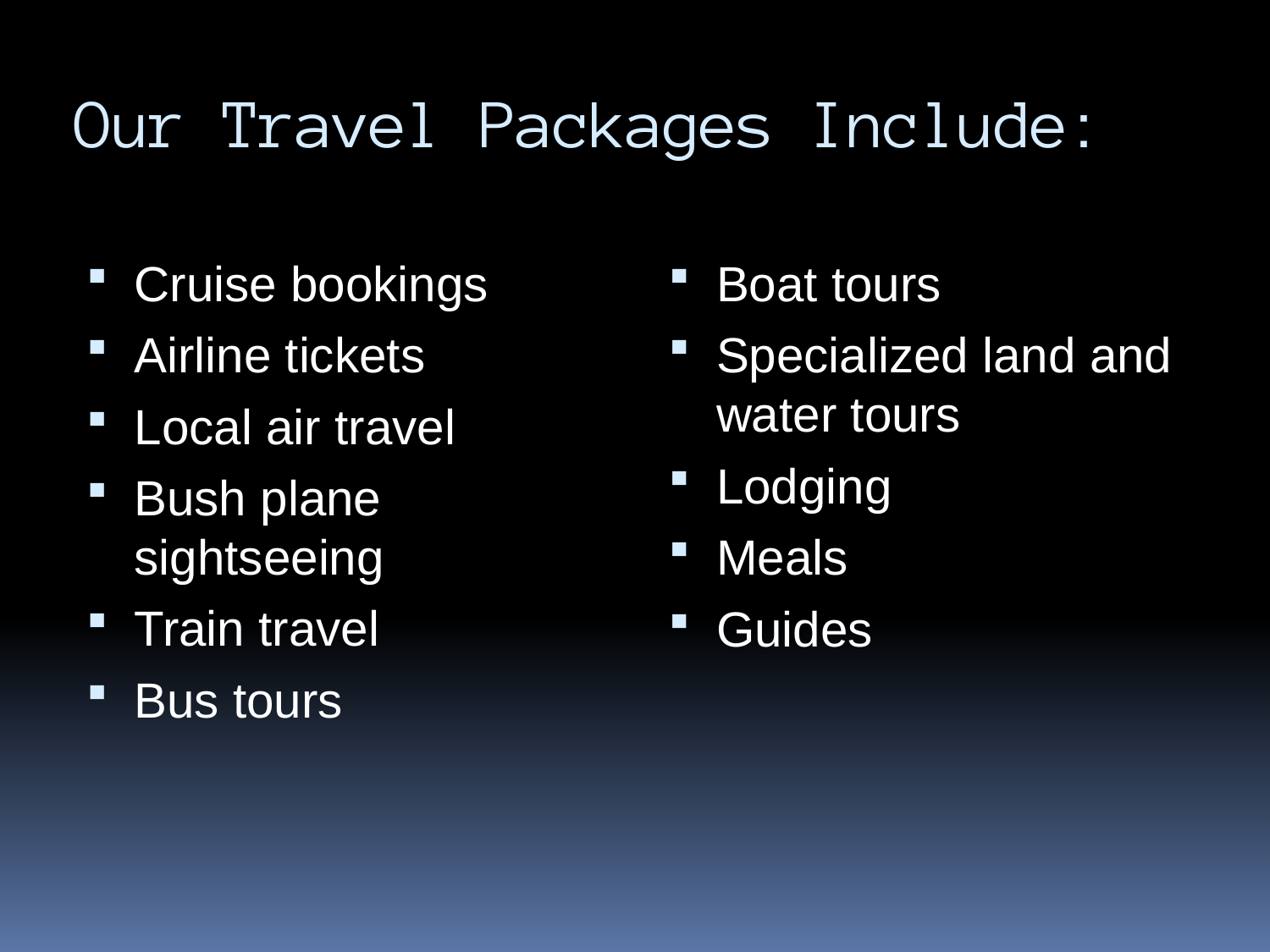

# Our Travel Packages Include:
Cruise bookings
Airline tickets
Local air travel
Bush plane sightseeing
Train travel
Bus tours
Boat tours
Specialized land and water tours
Lodging
Meals
Guides